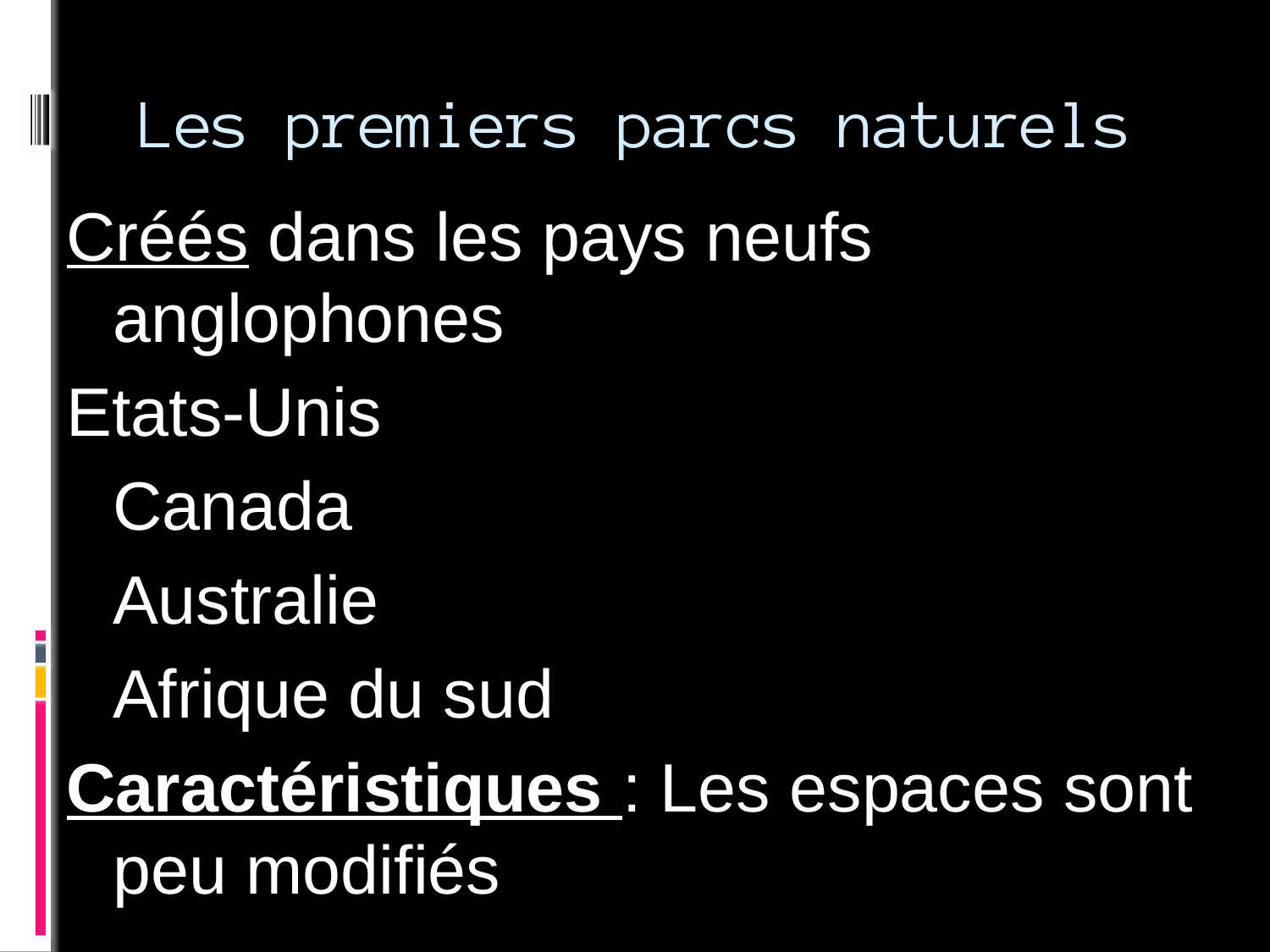

# Les premiers parcs naturels
Créés dans les pays neufs anglophones
Etats-Unis
			Canada
					Australie
						Afrique du sud
Caractéristiques : Les espaces sont peu modifiés